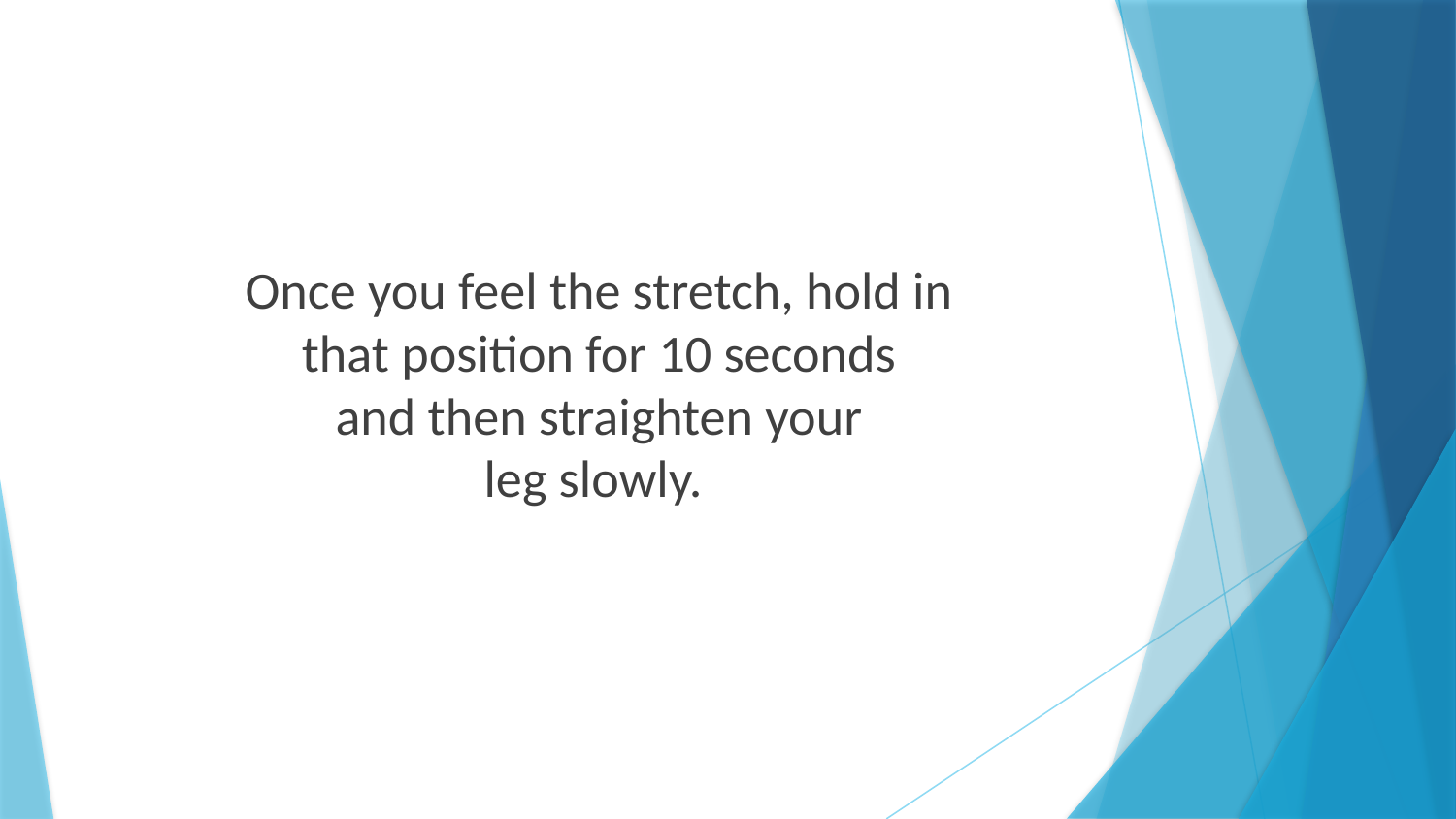

Once you feel the stretch, hold in
that position for 10 seconds
and then straighten your
leg slowly.